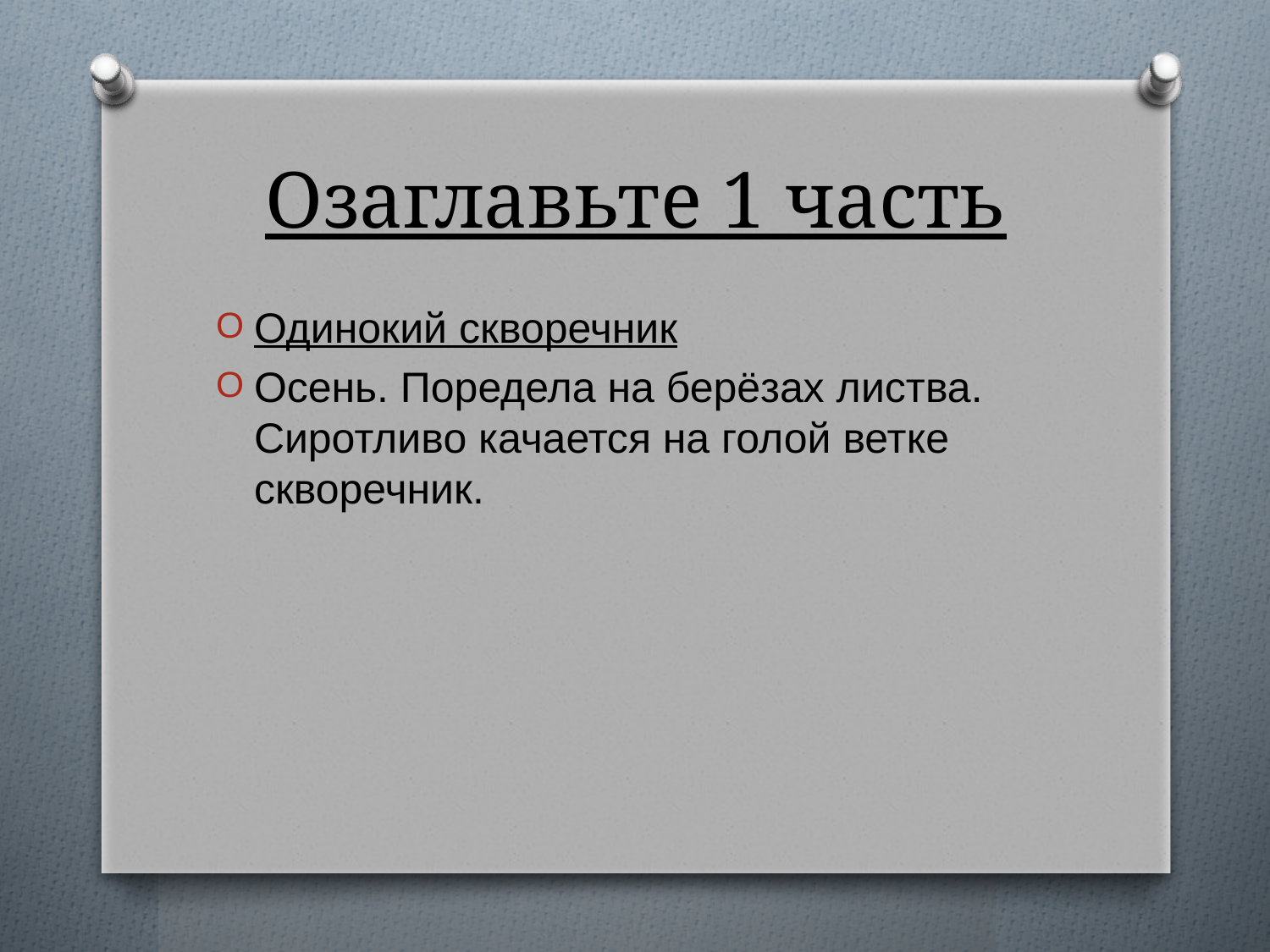

# Озаглавьте 1 часть
Одинокий скворечник
Осень. Поредела на берёзах листва. Сиротливо качается на голой ветке скворечник.